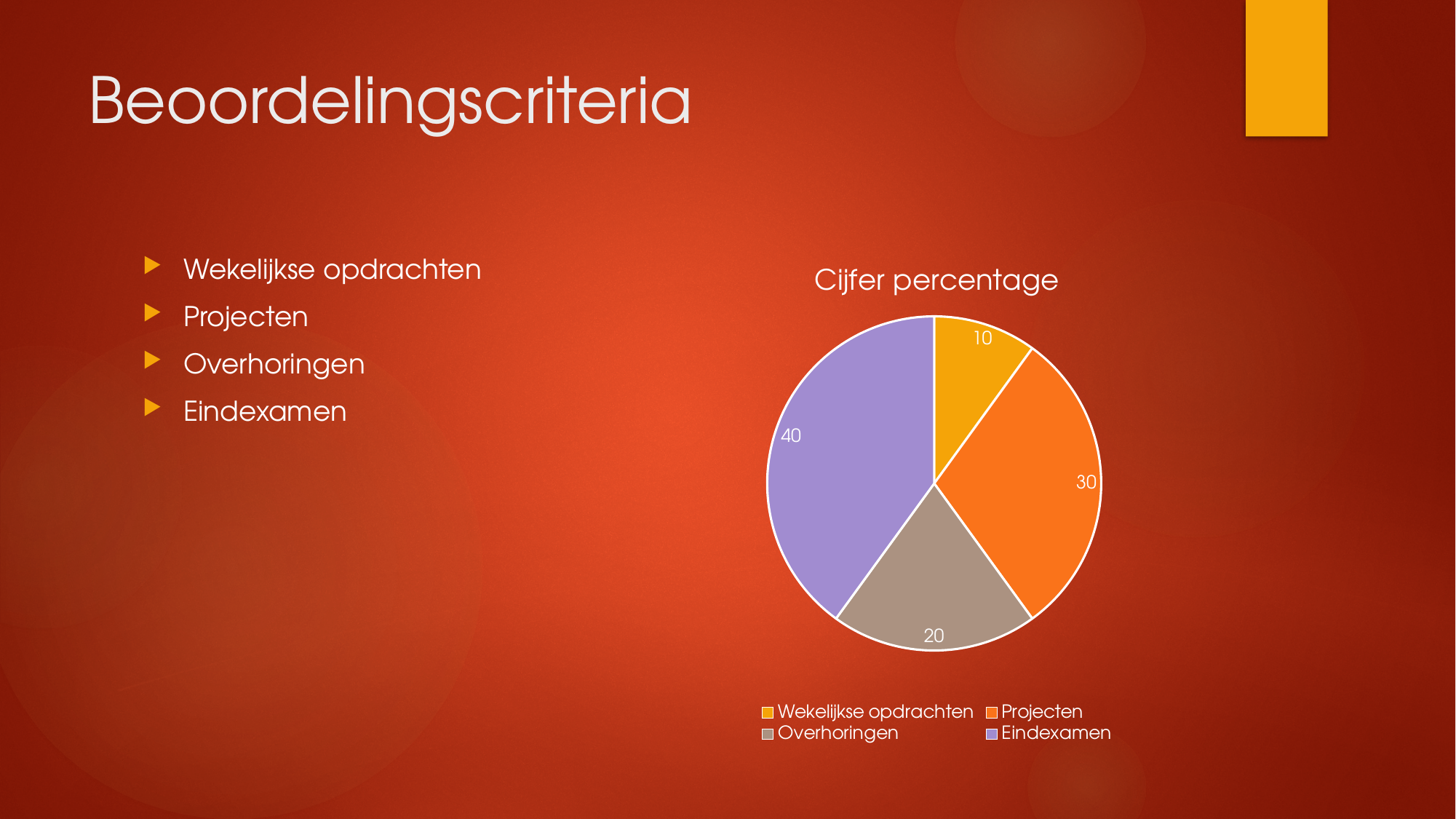

# Beoordelingscriteria

### Chart: Cijfer percentage

| Category | Cijfer percentage |
|---|---|
| Wekelijkse opdrachten | 10.0 |
| Projecten | 30.0 |
| Overhoringen | 20.0 |
| Eindexamen | 40.0 |
Wekelijkse opdrachten
Projecten
Overhoringen
Eindexamen